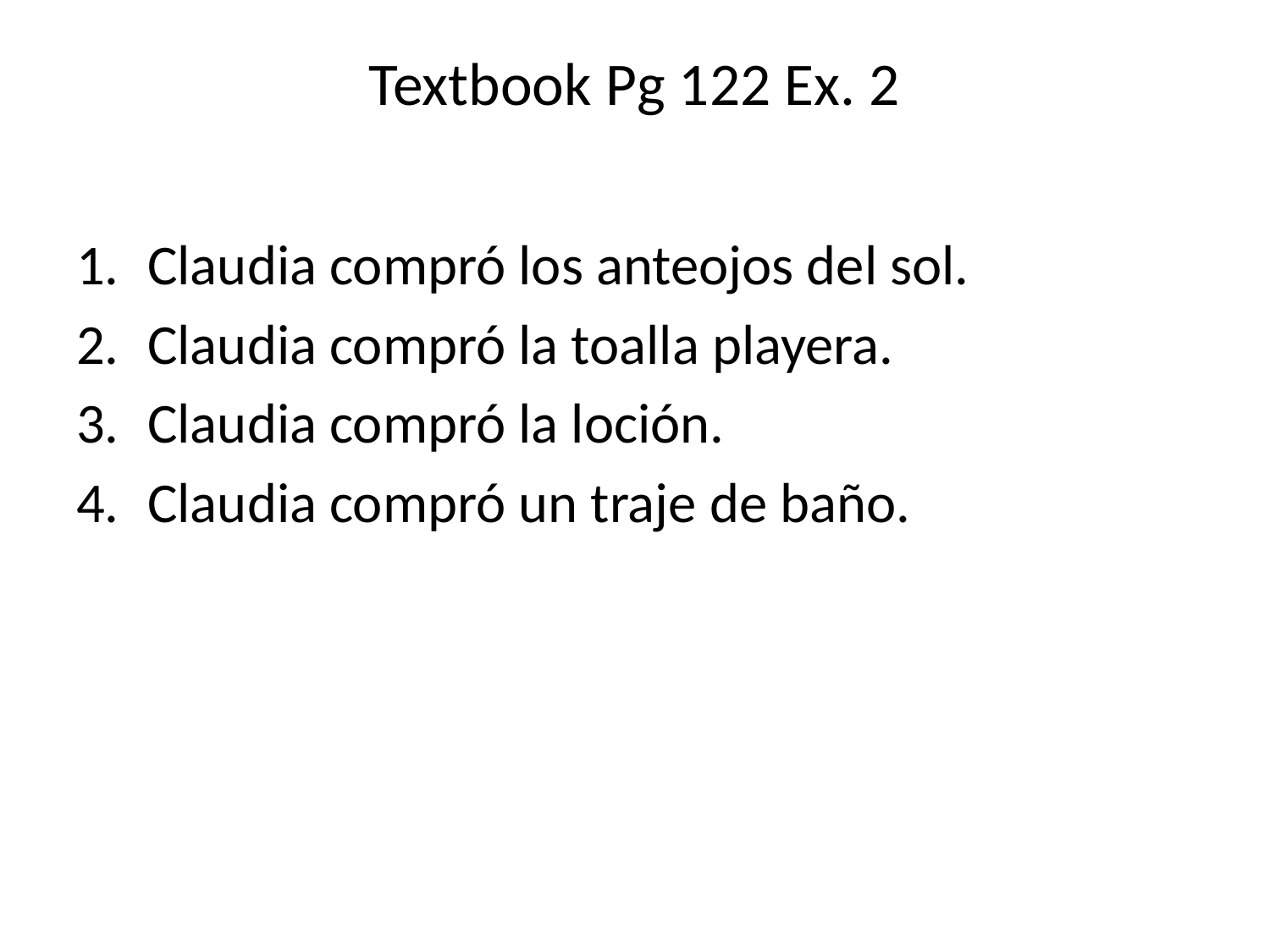

# Textbook Pg 122 Ex. 2
Claudia compró los anteojos del sol.
Claudia compró la toalla playera.
Claudia compró la loción.
Claudia compró un traje de baño.